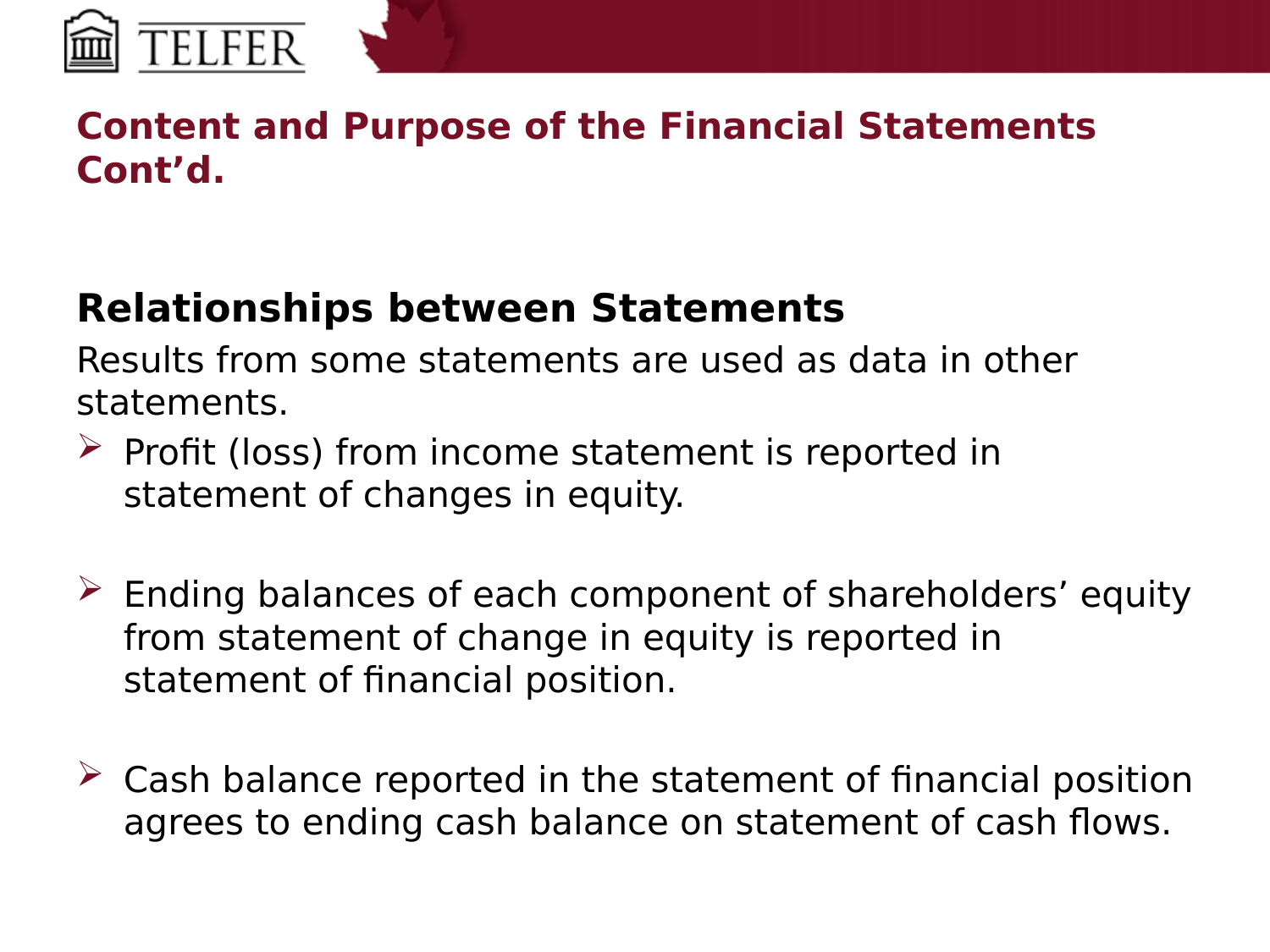

# Content and Purpose of the Financial Statements Cont’d.

Relationships between Statements
Results from some statements are used as data in other statements.
Profit (loss) from income statement is reported in statement of changes in equity.

Ending balances of each component of shareholders’ equity from statement of change in equity is reported in statement of financial position.

Cash balance reported in the statement of financial position agrees to ending cash balance on statement of cash flows.